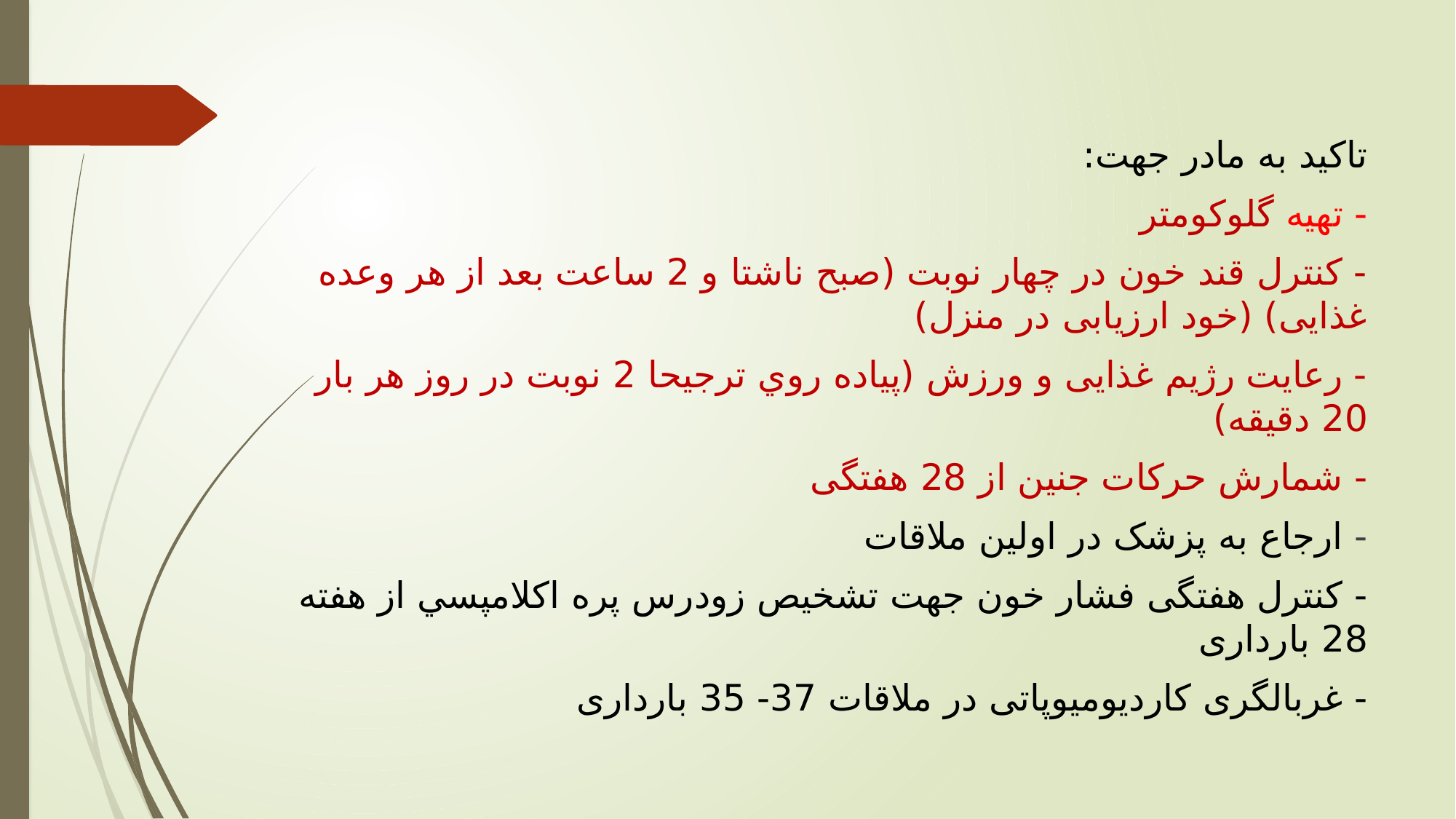

تاكيد به مادر جهت:
- تهيه گلوكومتر
- کنترل قند خون در چهار نوبت (صبح ناشتا و 2 ساعت بعد از هر وعده غذایی) (خود ارزیابی در منزل)
- رعایت رژیم غذایی و ورزش (پياده روي ترجيحا 2 نوبت در روز هر بار 20 دقيقه)
- شمارش حرکات جنین از 28 هفتگی
- ارجاع به پزشک در اولین ملاقات
- کنترل هفتگی فشار خون جهت تشخيص زودرس پره اكلامپسي از هفته 28 بارداری
- غربالگری کاردیومیوپاتی در ملاقات 37- 35 بارداری